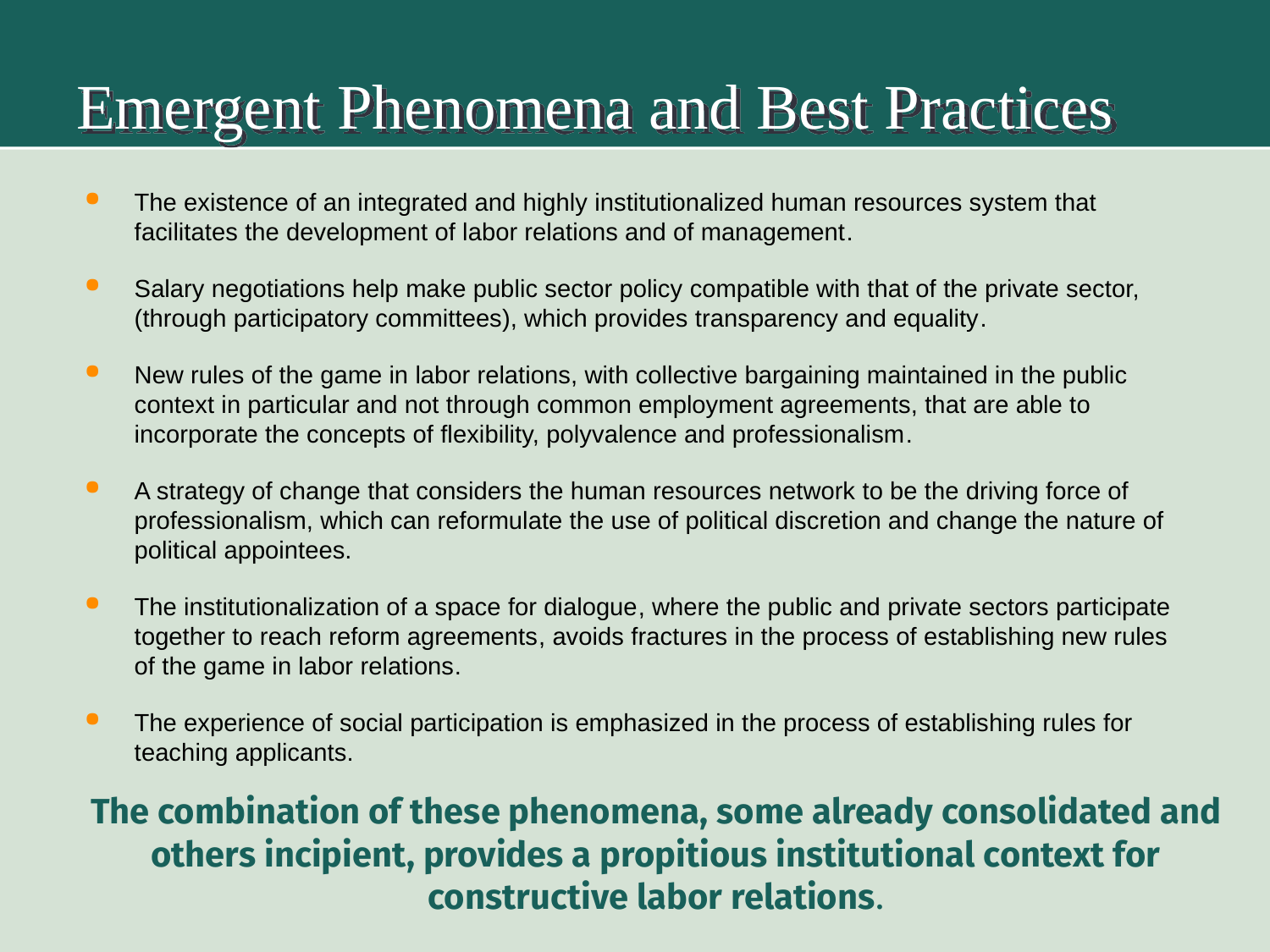

# Emergent Phenomena and Best Practices
The existence of an integrated and highly institutionalized human resources system that facilitates the development of labor relations and of management.

Salary negotiations help make public sector policy compatible with that of the private sector, (through participatory committees), which provides transparency and equality.

New rules of the game in labor relations, with collective bargaining maintained in the public context in particular and not through common employment agreements, that are able to incorporate the concepts of flexibility, polyvalence and professionalism.

A strategy of change that considers the human resources network to be the driving force of professionalism, which can reformulate the use of political discretion and change the nature of political appointees.

The institutionalization of a space for dialogue, where the public and private sectors participate together to reach reform agreements, avoids fractures in the process of establishing new rules of the game in labor relations.

The experience of social participation is emphasized in the process of establishing rules for teaching applicants.
The combination of these phenomena, some already consolidated and others incipient, provides a propitious institutional context for constructive labor relations.